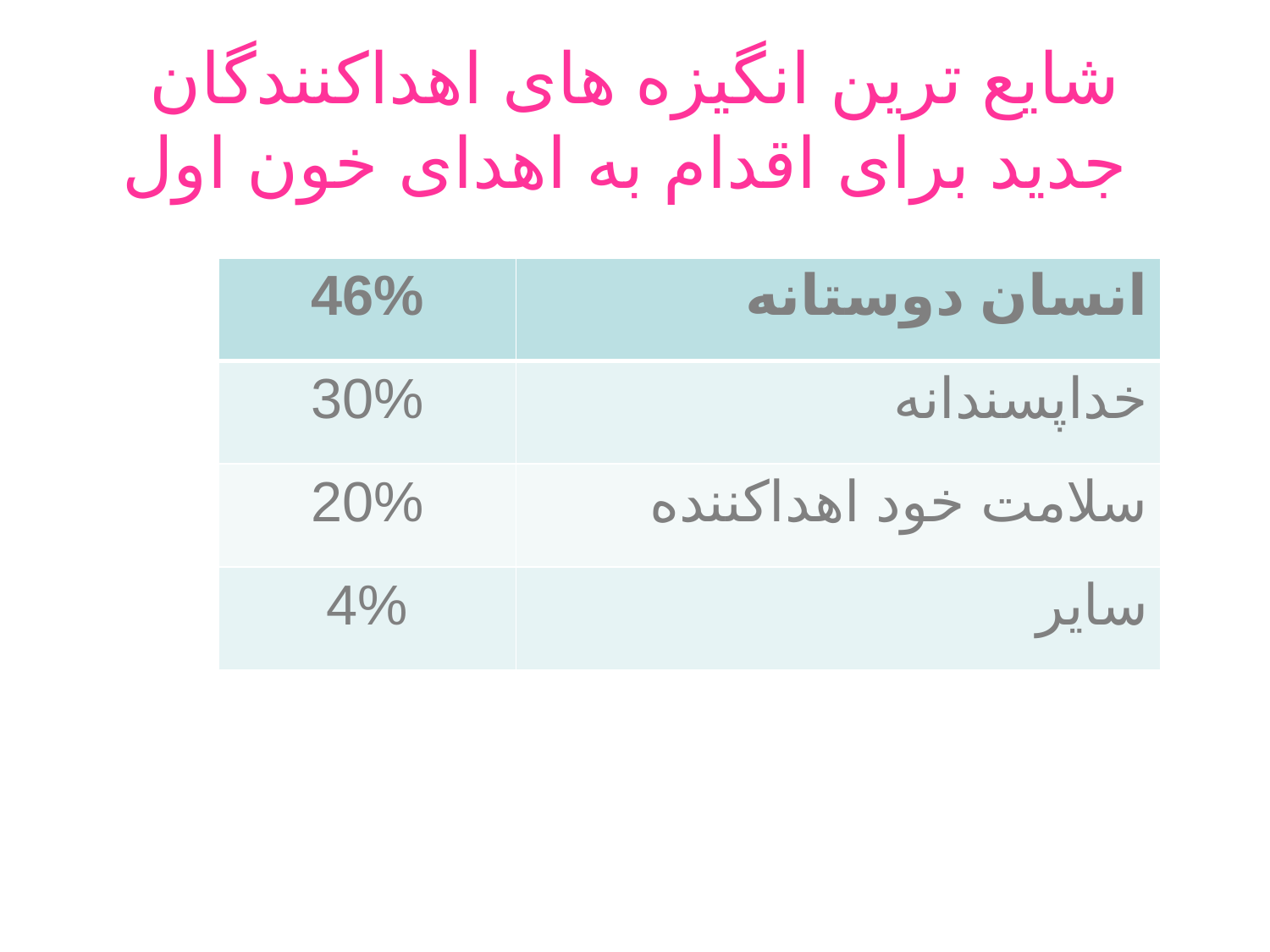

# شايع ترين انگيزه های اهداکنندگان جديد برای اقدام به اهدای خون اول

| 46% | انسان دوستانه |
| --- | --- |
| 30% | خداپسندانه |
| 20% | سلامت خود اهداکننده |
| 4% | ساير |